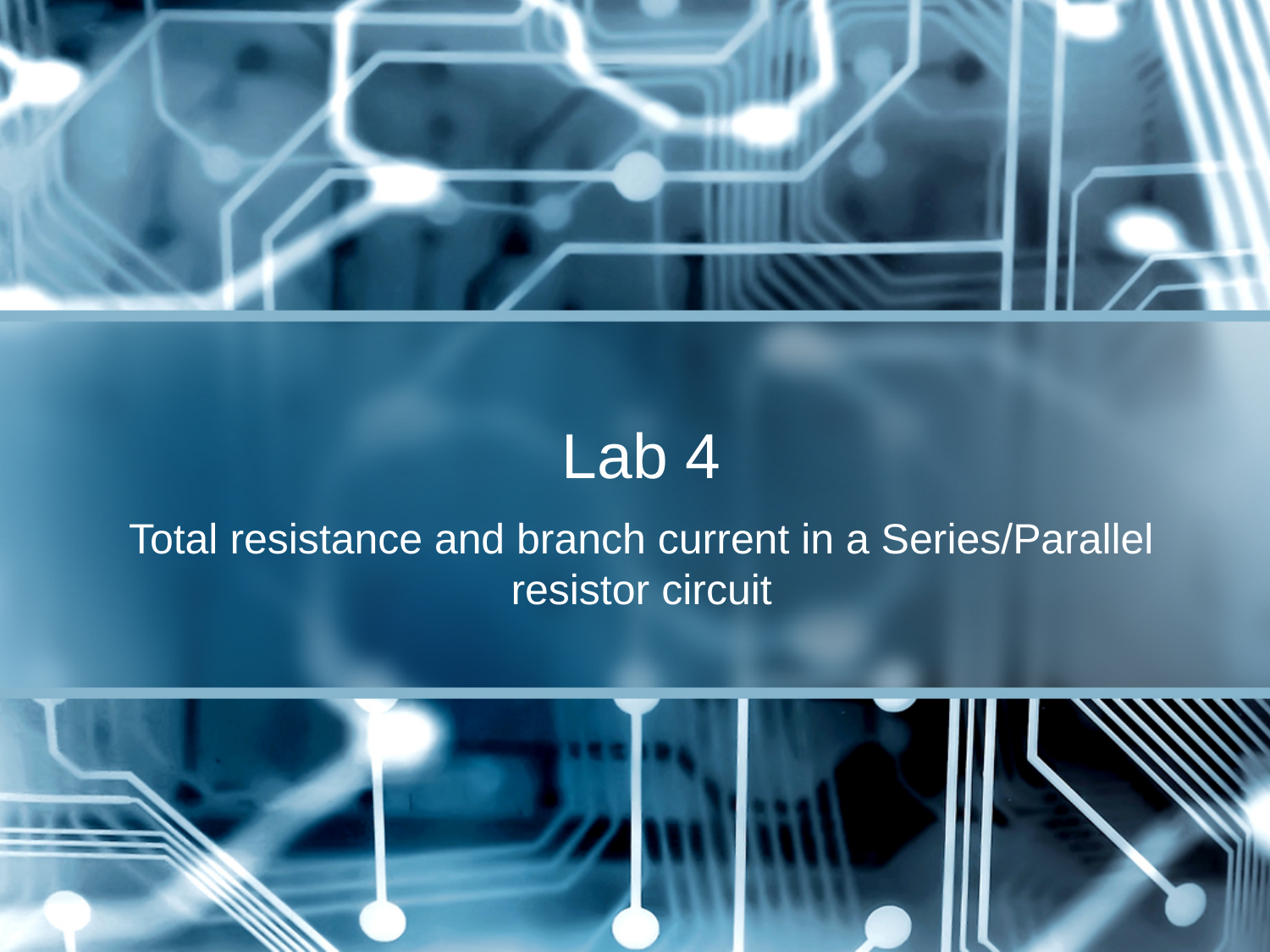

# Lab 4
Total resistance and branch current in a Series/Parallel resistor circuit